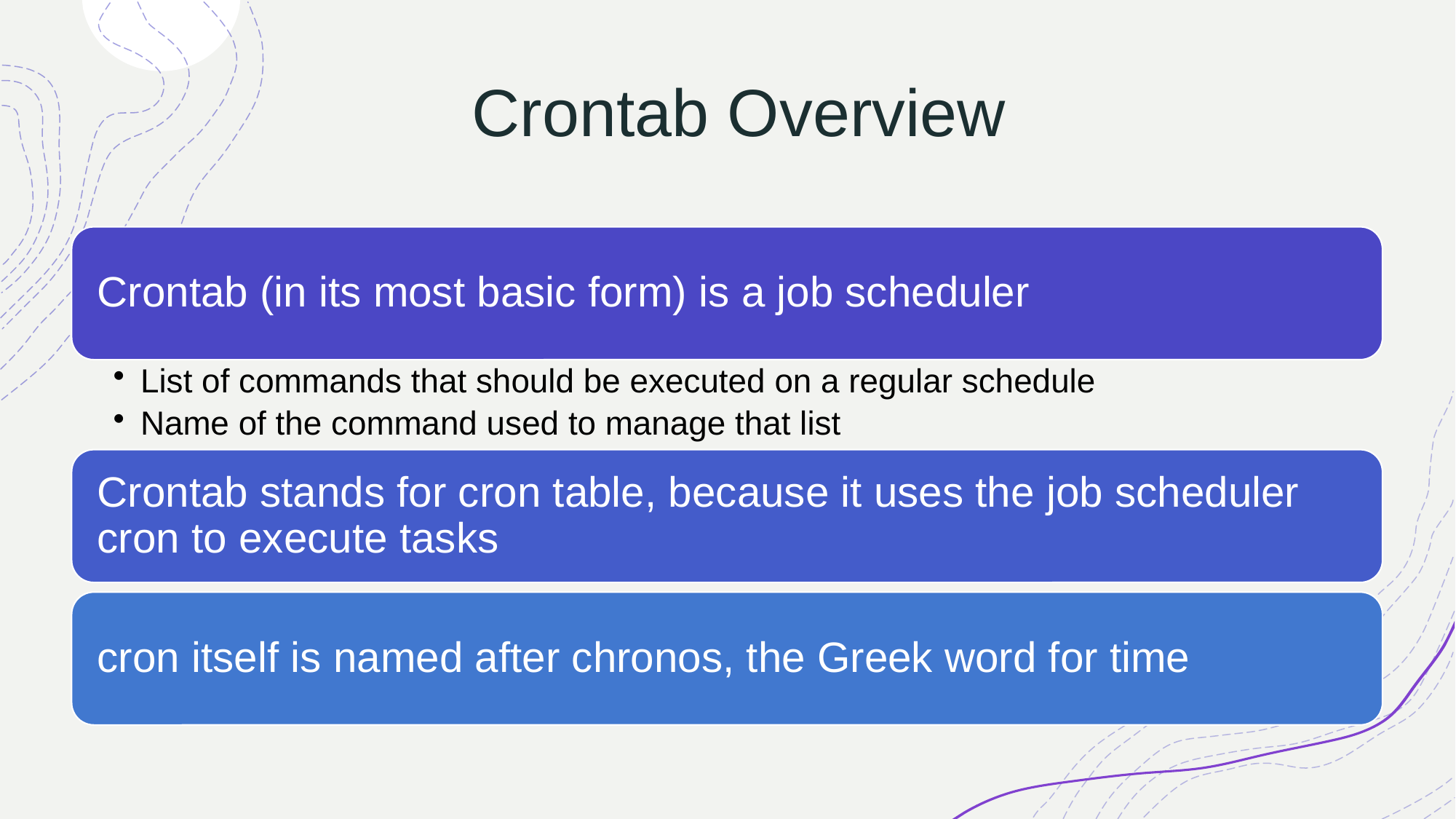

# Crontab Overview
Crontab (in its most basic form) is a job scheduler
List of commands that should be executed on a regular schedule
Name of the command used to manage that list
Crontab stands for cron table, because it uses the job scheduler cron to execute tasks
cron itself is named after chronos, the Greek word for time